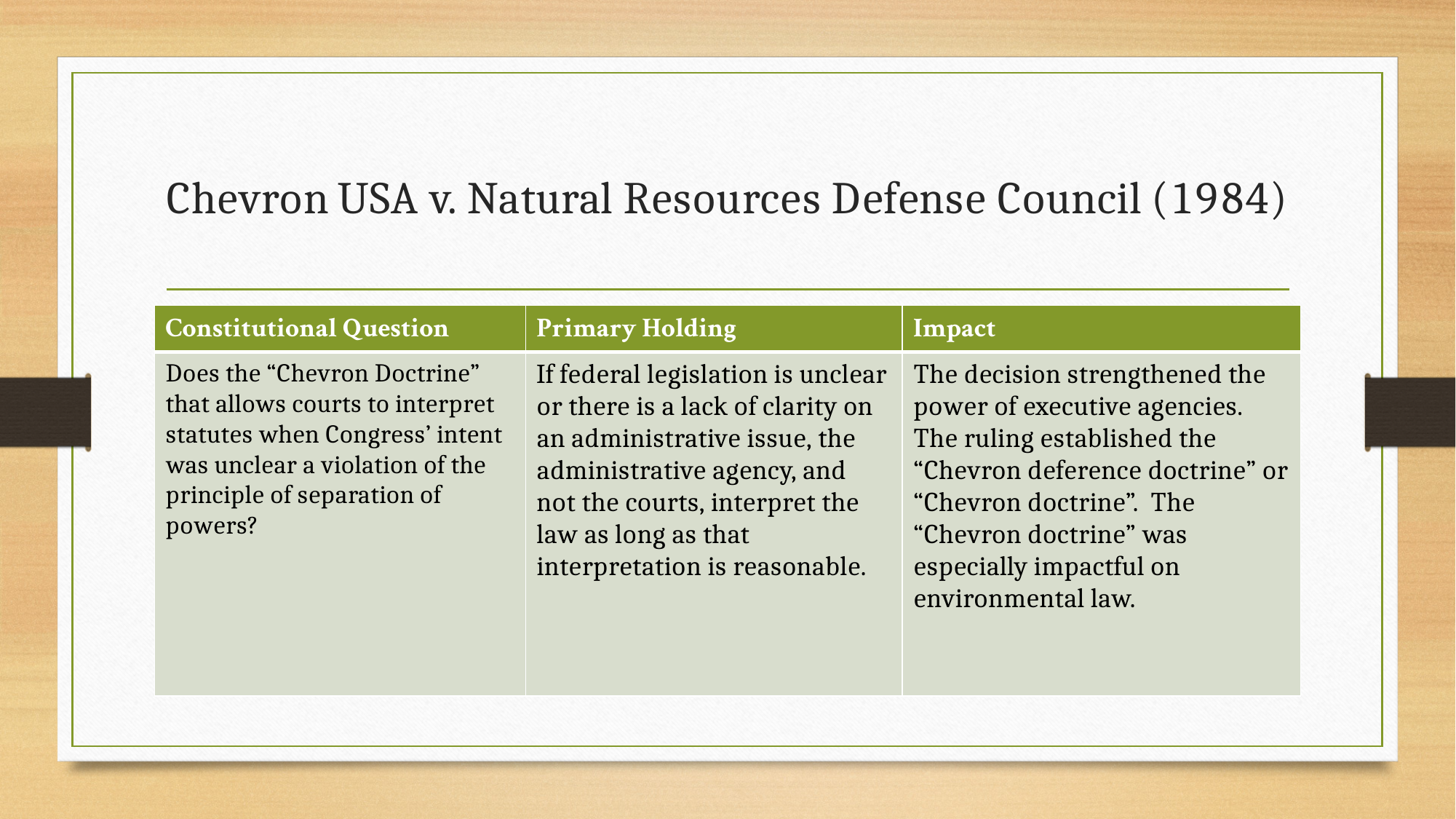

# Chevron USA v. Natural Resources Defense Council (1984)
| Constitutional Question | Primary Holding | Impact |
| --- | --- | --- |
| Does the “Chevron Doctrine” that allows courts to interpret statutes when Congress’ intent was unclear a violation of the principle of separation of powers? | If federal legislation is unclear or there is a lack of clarity on an administrative issue, the administrative agency, and not the courts, interpret the law as long as that interpretation is reasonable. | The decision strengthened the power of executive agencies. The ruling established the “Chevron deference doctrine” or “Chevron doctrine”. The “Chevron doctrine” was especially impactful on environmental law. |